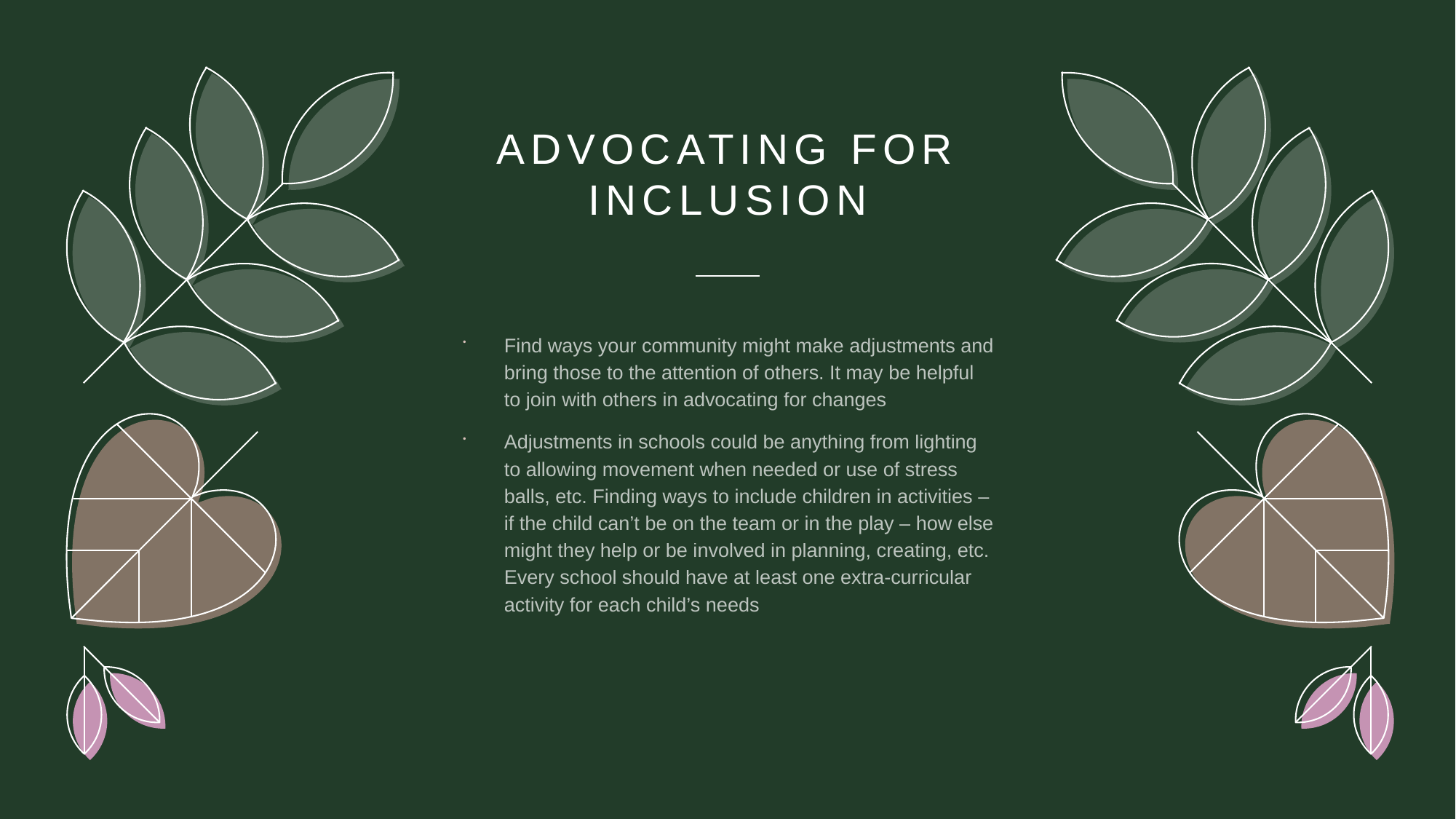

# Advocating for inclusion
Find ways your community might make adjustments and bring those to the attention of others. It may be helpful to join with others in advocating for changes
Adjustments in schools could be anything from lighting to allowing movement when needed or use of stress balls, etc. Finding ways to include children in activities – if the child can’t be on the team or in the play – how else might they help or be involved in planning, creating, etc. Every school should have at least one extra-curricular activity for each child’s needs